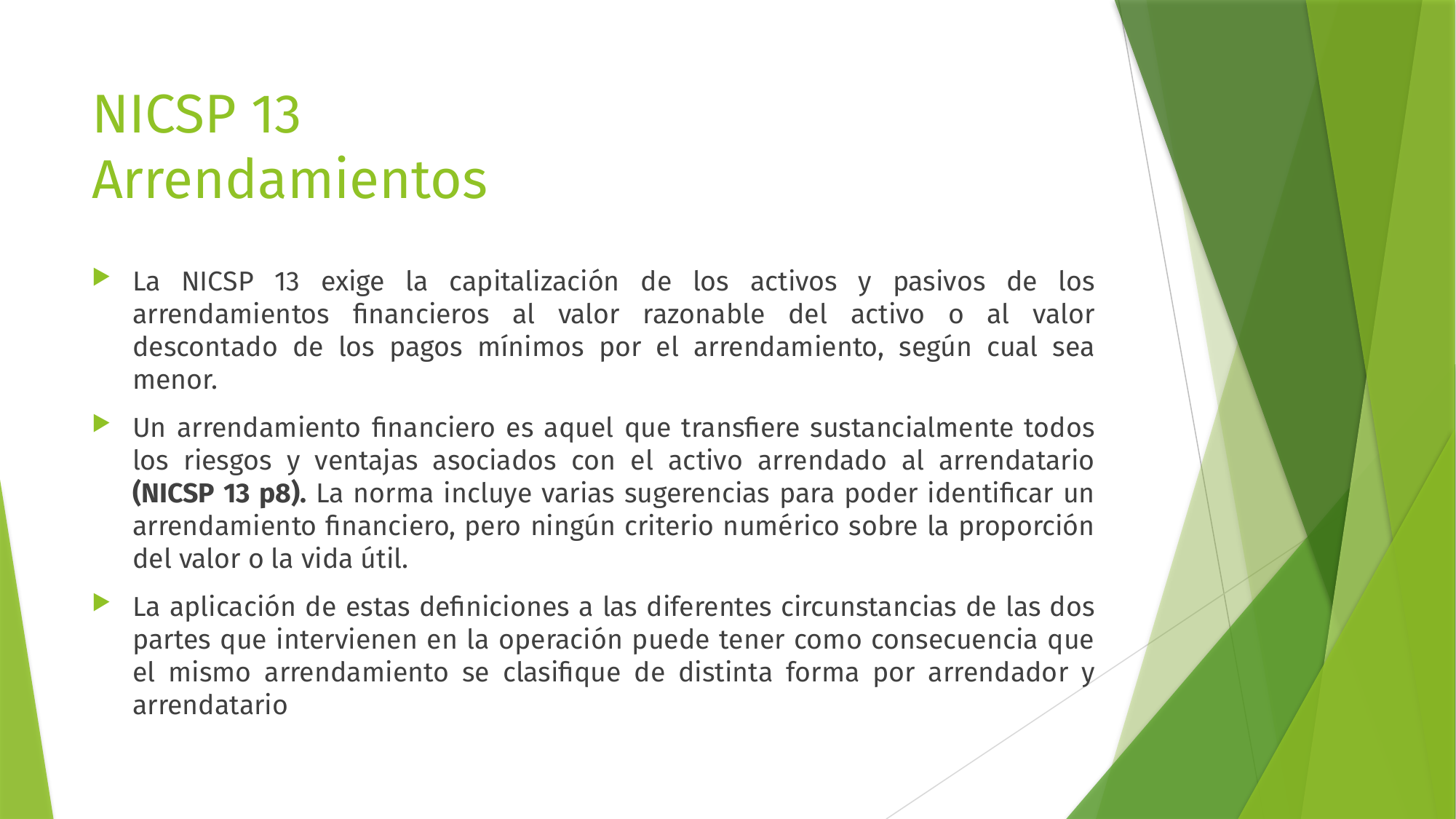

# NICSP 13 Arrendamientos
La NICSP 13 exige la capitalización de los activos y pasivos de los arrendamientos financieros al valor razonable del activo o al valor descontado de los pagos mínimos por el arrendamiento, según cual sea menor.
Un arrendamiento financiero es aquel que transfiere sustancialmente todos los riesgos y ventajas asociados con el activo arrendado al arrendatario (NICSP 13 p8). La norma incluye varias sugerencias para poder identificar un arrendamiento financiero, pero ningún criterio numérico sobre la proporción del valor o la vida útil.
La aplicación de estas definiciones a las diferentes circunstancias de las dos partes que intervienen en la operación puede tener como consecuencia que el mismo arrendamiento se clasifique de distinta forma por arrendador y arrendatario